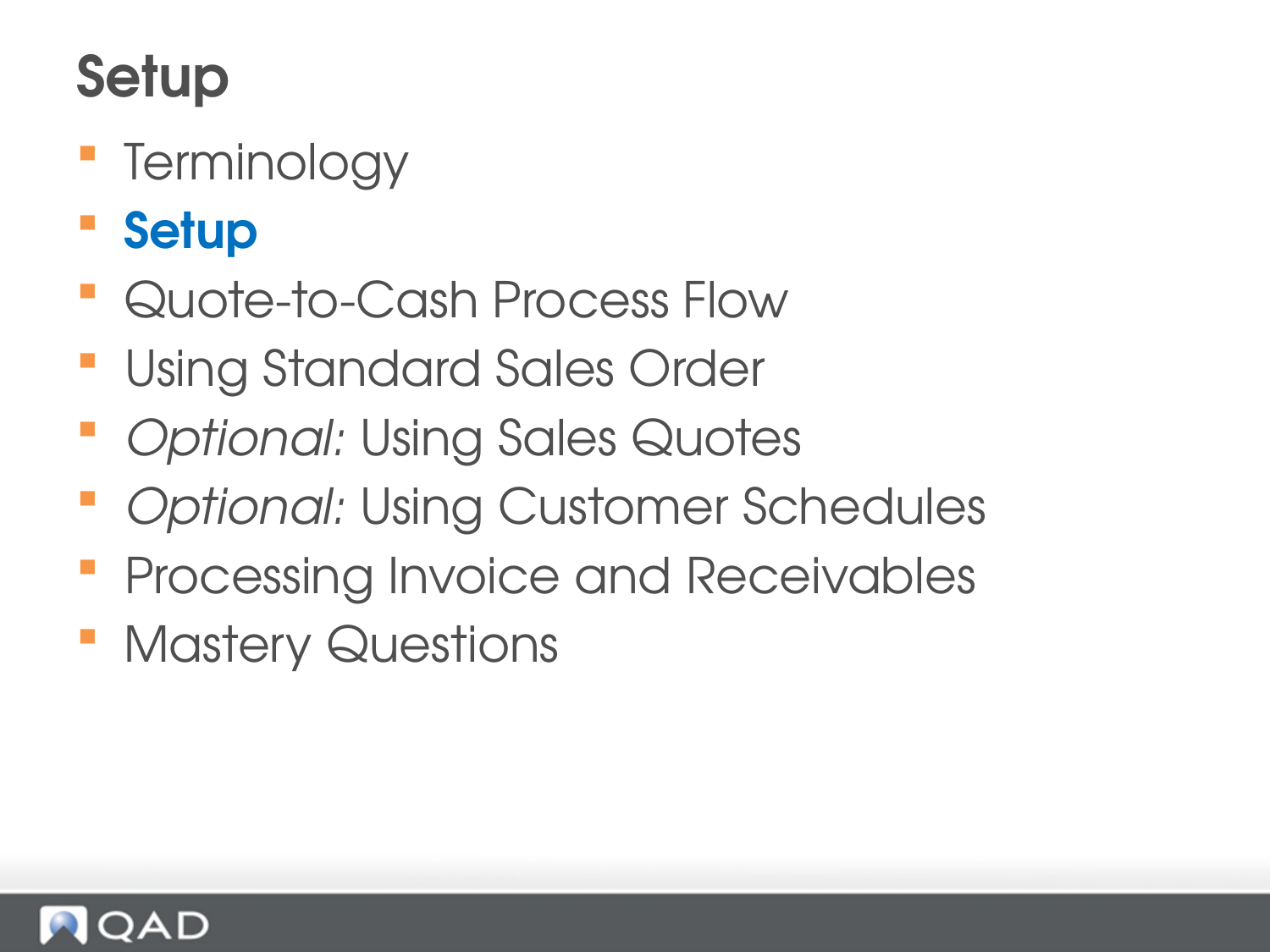

# Setup
Terminology
Setup
Quote-to-Cash Process Flow
Using Standard Sales Order
Optional: Using Sales Quotes
Optional: Using Customer Schedules
Processing Invoice and Receivables
Mastery Questions